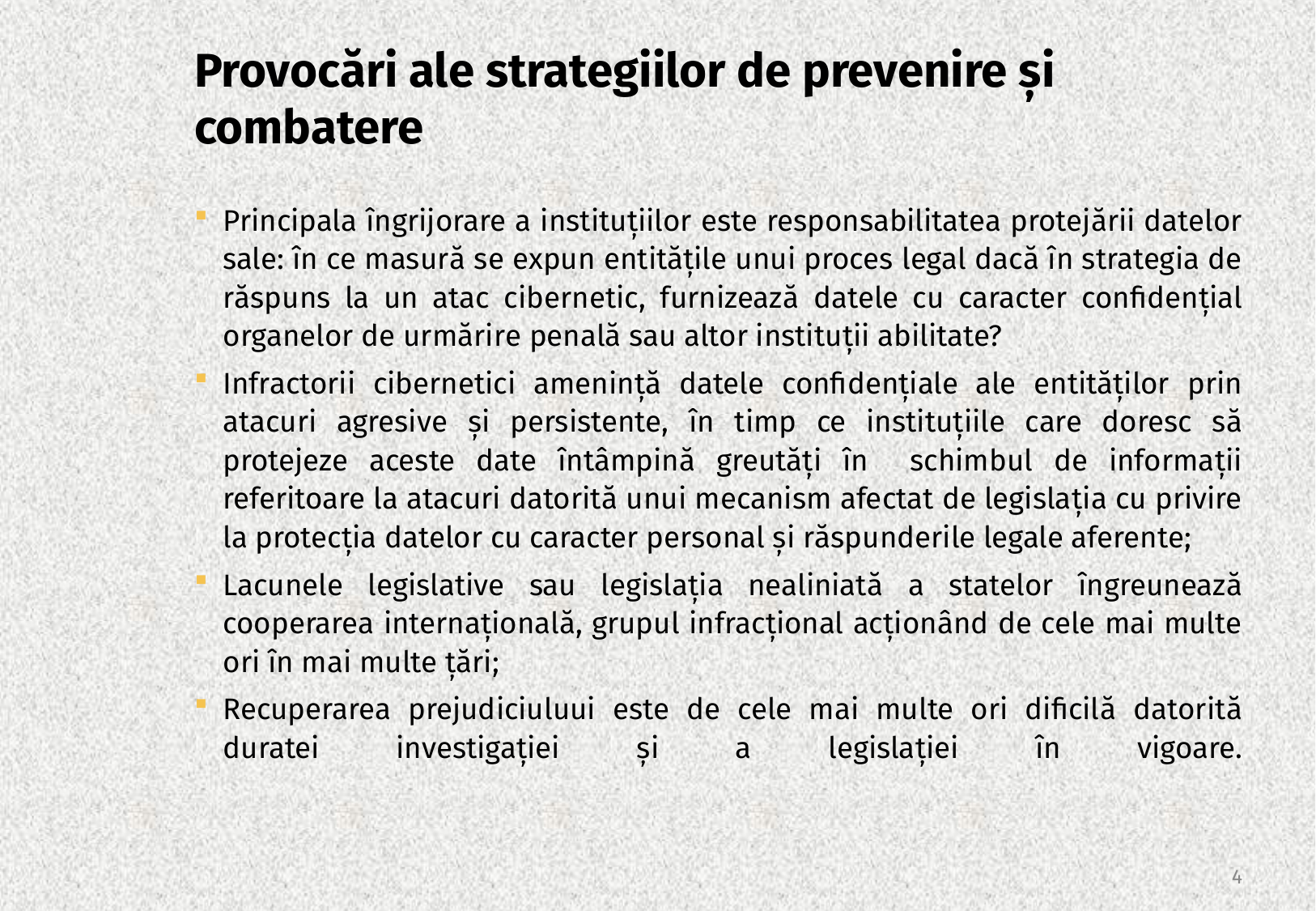

# Provocări ale strategiilor de prevenire și combatere
Principala îngrijorare a instituțiilor este responsabilitatea protejării datelor sale: în ce masură se expun entitățile unui proces legal dacă în strategia de răspuns la un atac cibernetic, furnizează datele cu caracter confidențial organelor de urmărire penală sau altor instituții abilitate?
Infractorii cibernetici amenință datele confidențiale ale entităților prin atacuri agresive și persistente, în timp ce instituțiile care doresc să protejeze aceste date întâmpină greutăți în  schimbul de informații referitoare la atacuri datorită unui mecanism afectat de legislația cu privire la protecția datelor cu caracter personal și răspunderile legale aferente;
Lacunele legislative sau legislația nealiniată a statelor îngreunează cooperarea internațională, grupul infracțional acționând de cele mai multe ori în mai multe țări;
Recuperarea prejudiciuluui este de cele mai multe ori dificilă datorită duratei investigației și a legislației în vigoare.
4